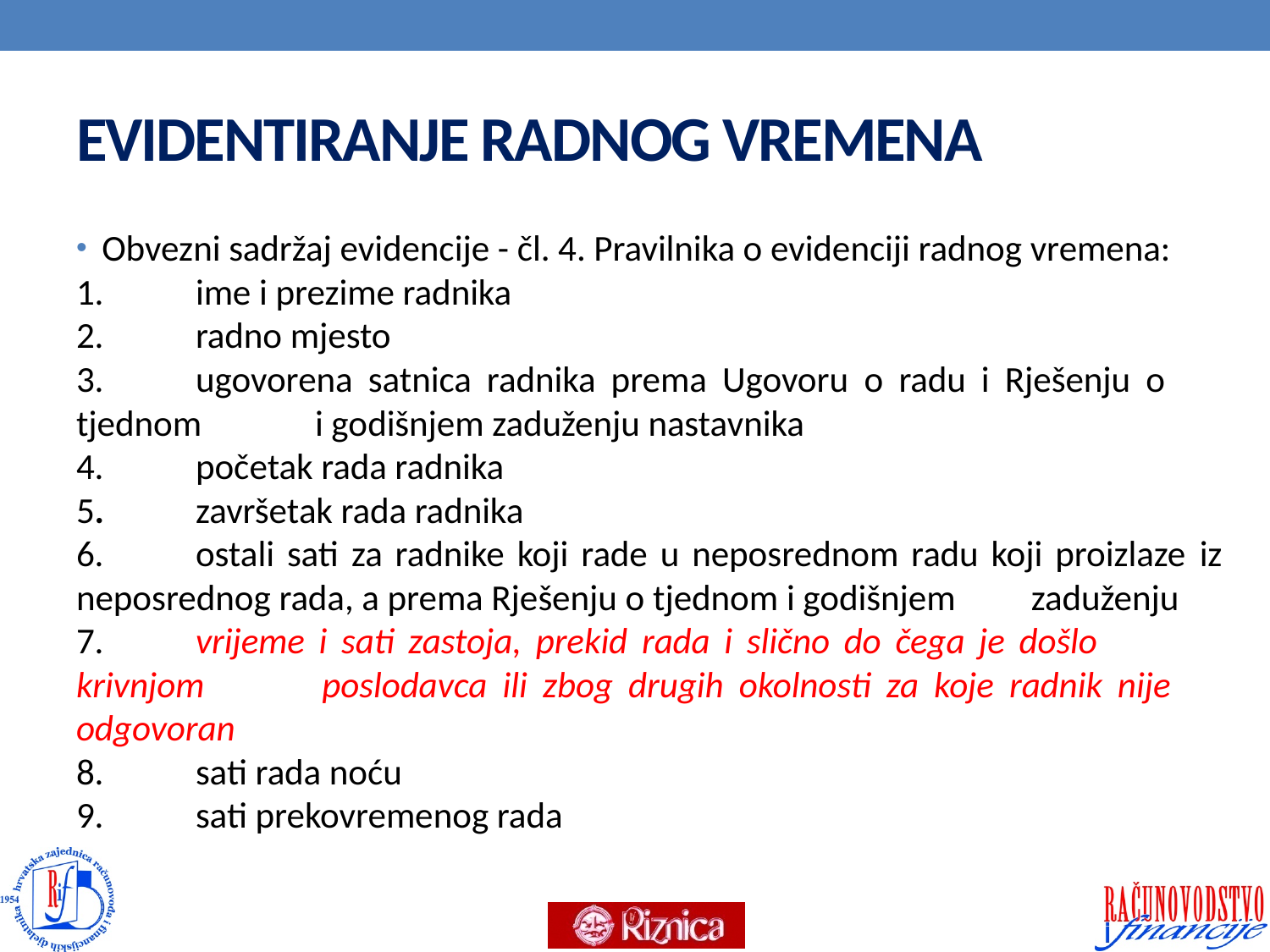

# EVIDENTIRANJE RADNOG VREMENA
Obvezni sadržaj evidencije - čl. 4. Pravilnika o evidenciji radnog vremena:
1.	ime i prezime radnika
2.	radno mjesto
3.	ugovorena satnica radnika prema Ugovoru o radu i Rješenju o 	tjednom 	i godišnjem zaduženju nastavnika
4.	početak rada radnika
5.	završetak rada radnika
6.	ostali sati za radnike koji rade u neposrednom radu koji proizlaze 	iz neposrednog rada, a prema Rješenju o tjednom i godišnjem 	zaduženju
7.	vrijeme i sati zastoja, prekid rada i slično do čega je došlo 	krivnjom 	poslodavca ili zbog drugih okolnosti za koje radnik nije 	odgovoran
8.	sati rada noću
9.	sati prekovremenog rada